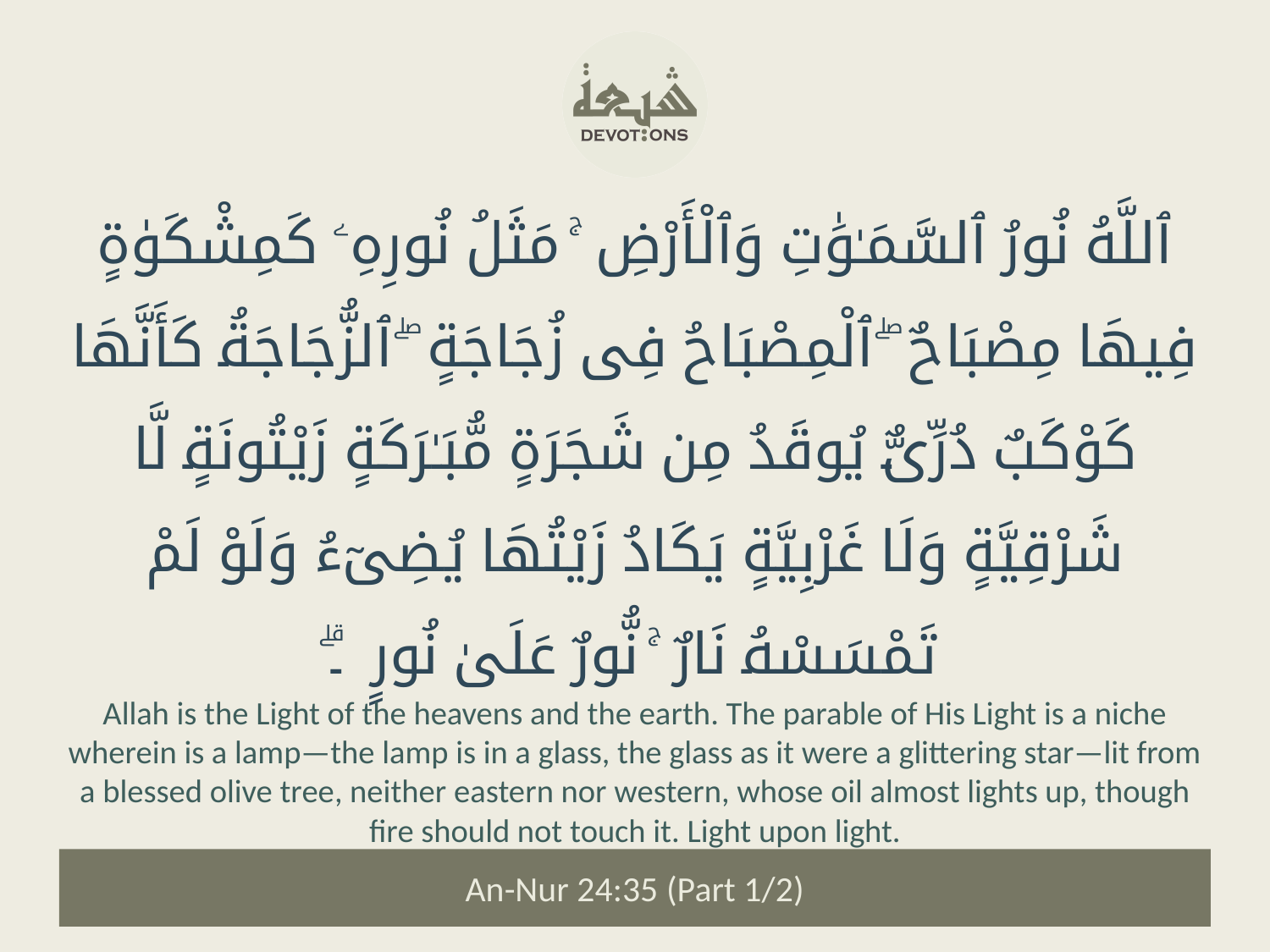

ٱللَّهُ نُورُ ٱلسَّمَـٰوَٰتِ وَٱلْأَرْضِ ۚ مَثَلُ نُورِهِۦ كَمِشْكَوٰةٍ فِيهَا مِصْبَاحٌ ۖ ٱلْمِصْبَاحُ فِى زُجَاجَةٍ ۖ ٱلزُّجَاجَةُ كَأَنَّهَا كَوْكَبٌ دُرِّىٌّ يُوقَدُ مِن شَجَرَةٍ مُّبَـٰرَكَةٍ زَيْتُونَةٍ لَّا شَرْقِيَّةٍ وَلَا غَرْبِيَّةٍ يَكَادُ زَيْتُهَا يُضِىٓءُ وَلَوْ لَمْ تَمْسَسْهُ نَارٌ ۚ نُّورٌ عَلَىٰ نُورٍ  ۔ۗ
Allah is the Light of the heavens and the earth. The parable of His Light is a niche wherein is a lamp—the lamp is in a glass, the glass as it were a glittering star—lit from a blessed olive tree, neither eastern nor western, whose oil almost lights up, though fire should not touch it. Light upon light.
An-Nur 24:35 (Part 1/2)